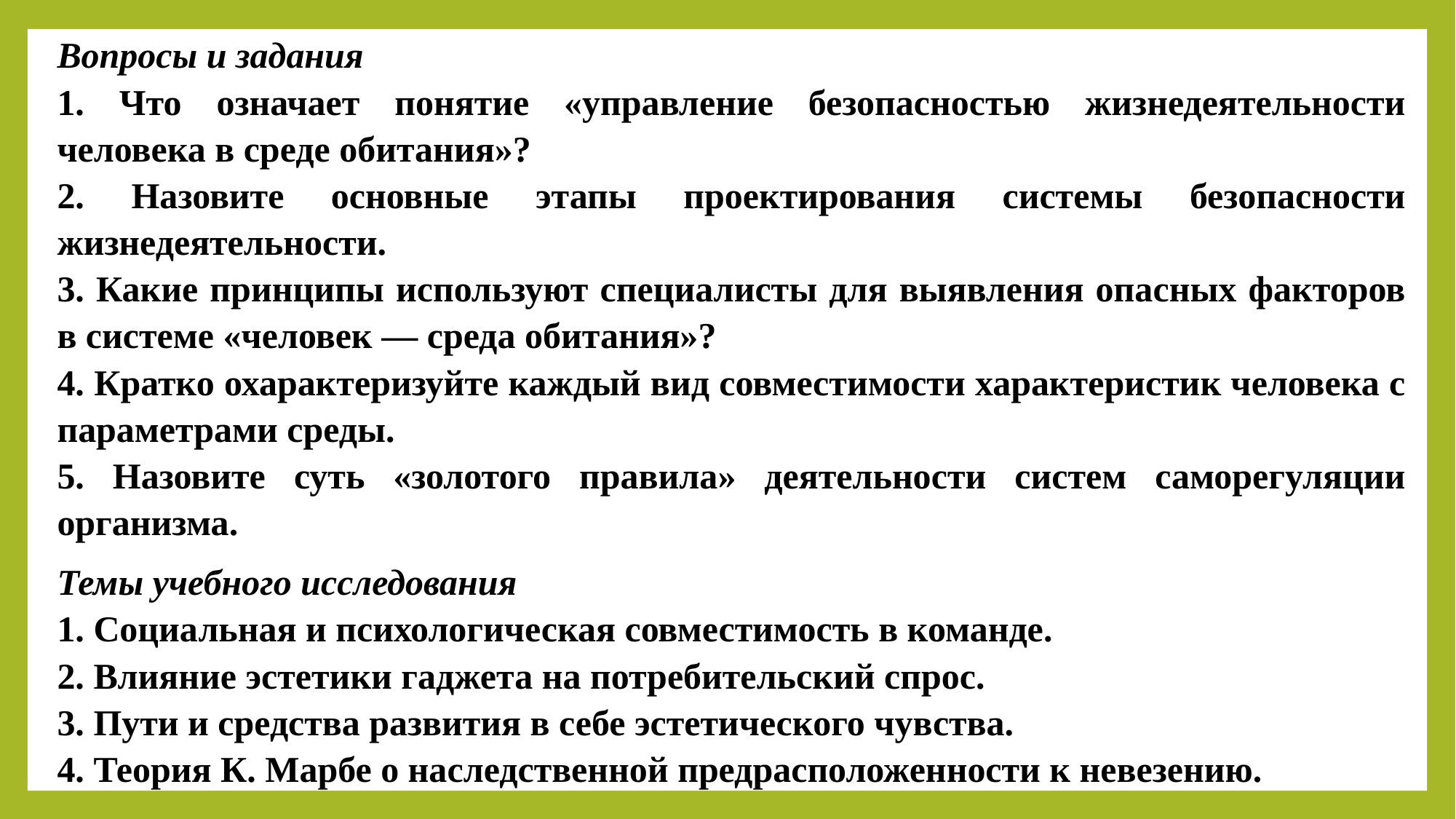

Вопросы и задания
1. Что означает понятие «управление безопасностью жизнедеятельности человека в среде обитания»?
2. Назовите основные этапы проектирования системы безопасности жизнедеятельности.
3. Какие принципы используют специалисты для выявления опасных факторов в системе «человек — среда обитания»?
4. Кратко охарактеризуйте каждый вид совместимости характеристик человека с параметрами среды.
5. Назовите суть «золотого правила» деятельности систем саморегуляции организма.
Темы учебного исследования
1. Социальная и психологическая совместимость в команде.
2. Влияние эстетики гаджета на потребительский спрос.
3. Пути и средства развития в себе эстетического чувства.
4. Теория К. Марбе о наследственной предрасположенности к невезению.